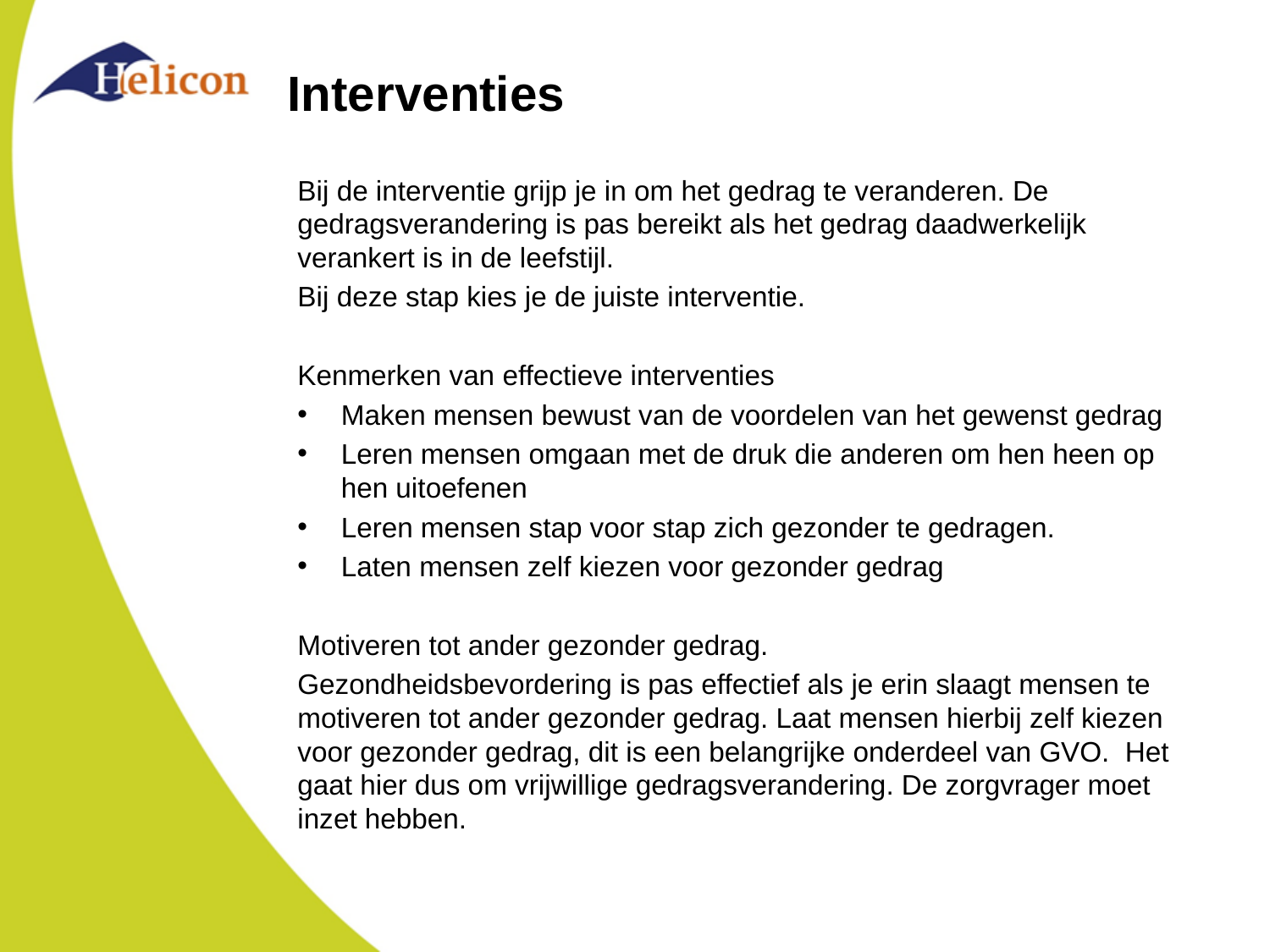

# Interventies
Bij de interventie grijp je in om het gedrag te veranderen. De gedragsverandering is pas bereikt als het gedrag daadwerkelijk verankert is in de leefstijl.
Bij deze stap kies je de juiste interventie.

Kenmerken van effectieve interventies
Maken mensen bewust van de voordelen van het gewenst gedrag
Leren mensen omgaan met de druk die anderen om hen heen op hen uitoefenen
Leren mensen stap voor stap zich gezonder te gedragen.
Laten mensen zelf kiezen voor gezonder gedrag

Motiveren tot ander gezonder gedrag.
Gezondheidsbevordering is pas effectief als je erin slaagt mensen te motiveren tot ander gezonder gedrag. Laat mensen hierbij zelf kiezen voor gezonder gedrag, dit is een belangrijke onderdeel van GVO.  Het gaat hier dus om vrijwillige gedragsverandering. De zorgvrager moet inzet hebben.